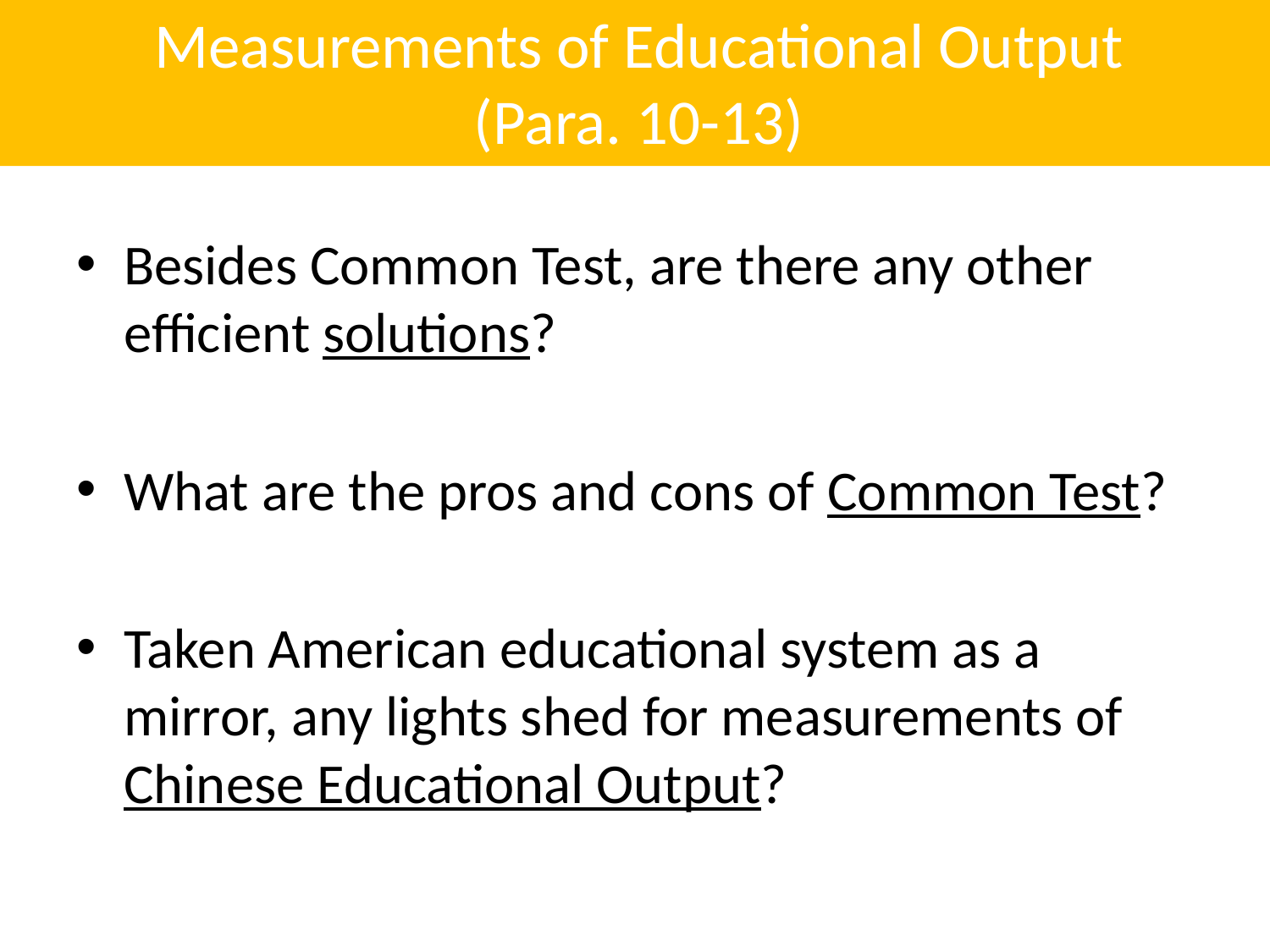

# Measurements of Educational Output (Para. 10-13)
Besides Common Test, are there any other efficient solutions?

What are the pros and cons of Common Test?

Taken American educational system as a mirror, any lights shed for measurements of Chinese Educational Output?